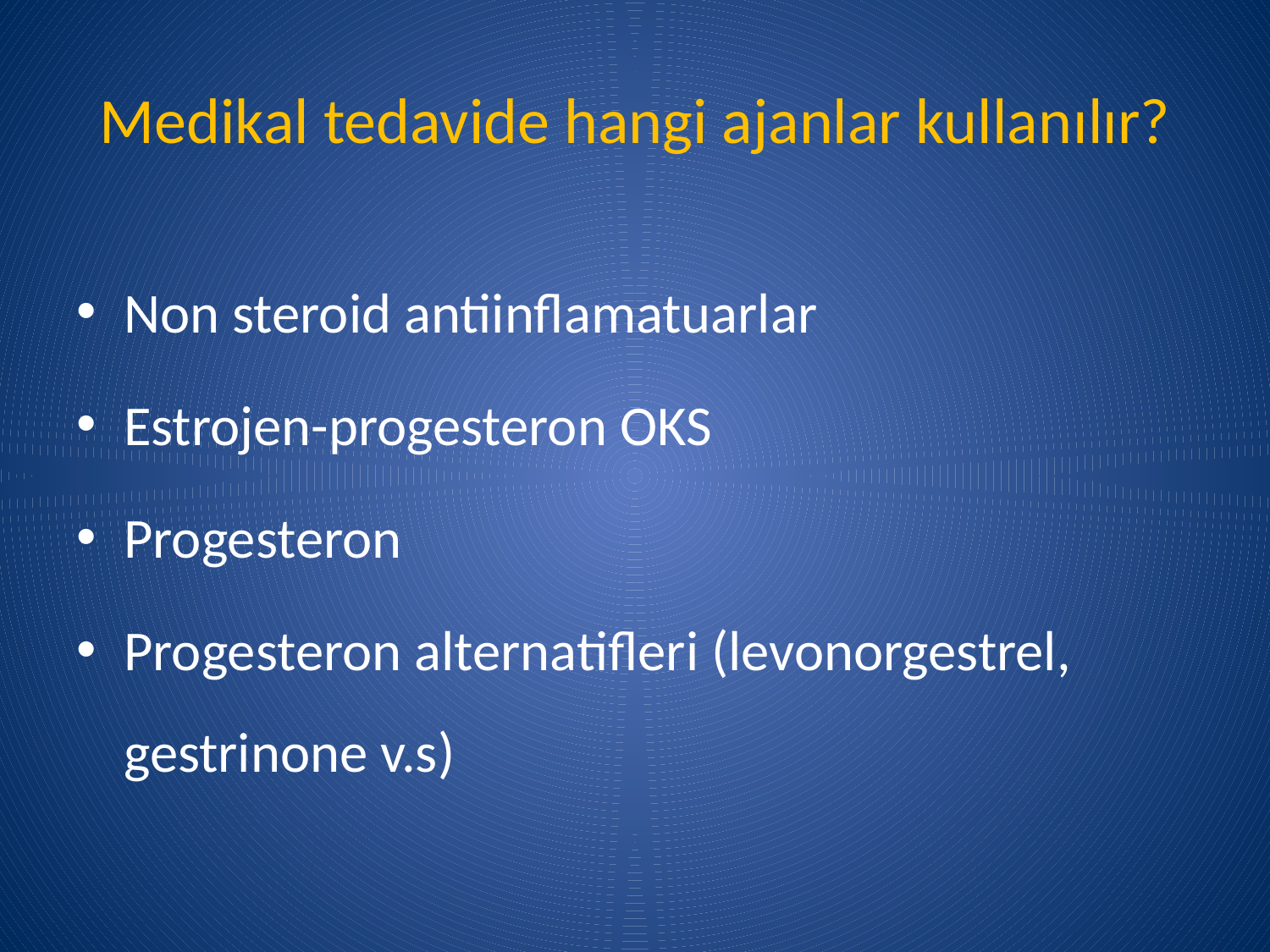

# Medikal tedavide hangi ajanlar kullanılır?
Non steroid antiinflamatuarlar
Estrojen-progesteron OKS
Progesteron
Progesteron alternatifleri (levonorgestrel, gestrinone v.s)